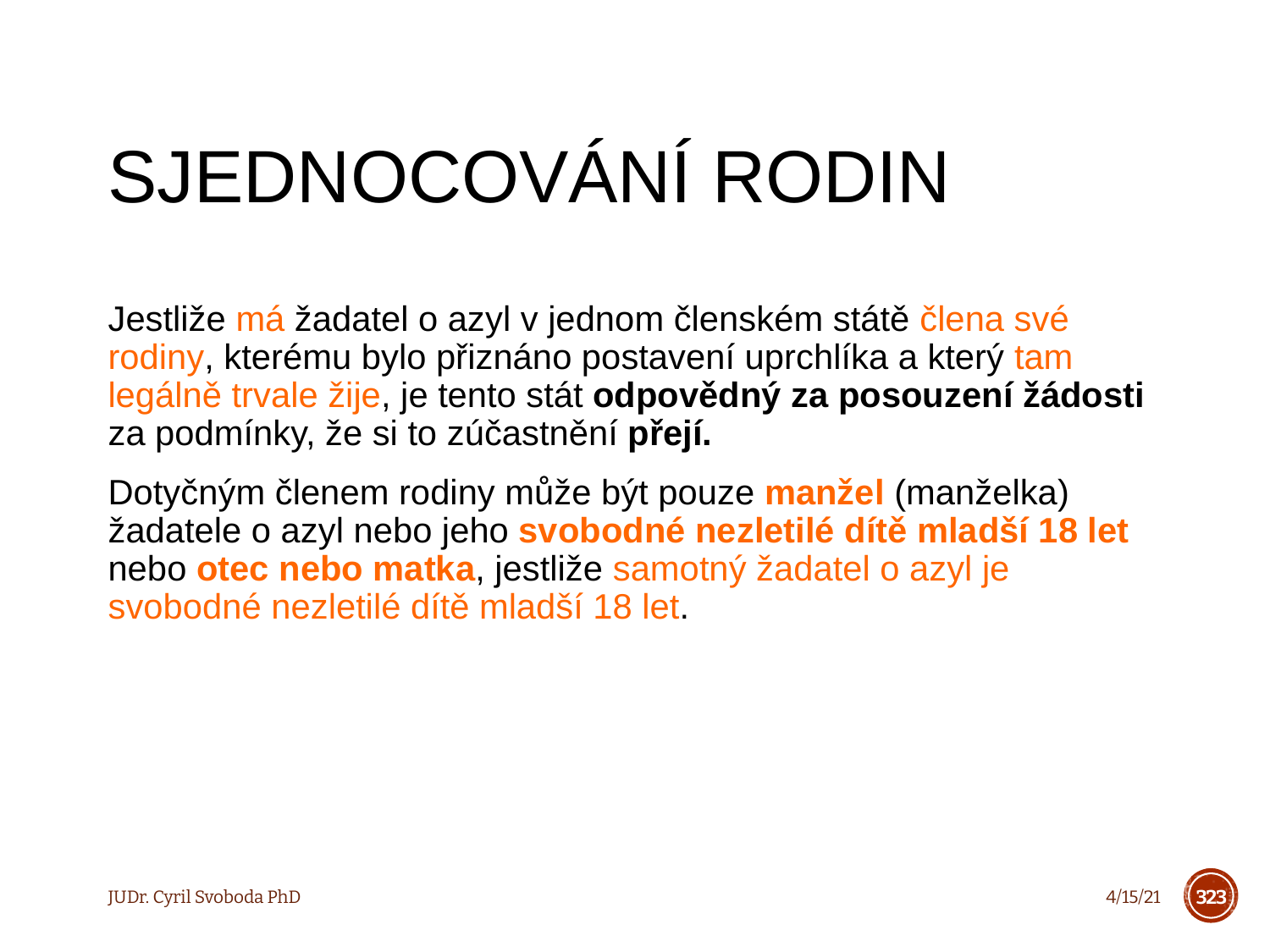

# Sjednocování rodin
Jestliže má žadatel o azyl v jednom členském státě člena své rodiny, kterému bylo přiznáno postavení uprchlíka a který tam legálně trvale žije, je tento stát odpovědný za posouzení žádosti za podmínky, že si to zúčastnění přejí.
Dotyčným členem rodiny může být pouze manžel (manželka) žadatele o azyl nebo jeho svobodné nezletilé dítě mladší 18 let nebo otec nebo matka, jestliže samotný žadatel o azyl je svobodné nezletilé dítě mladší 18 let.

JUDr. Cyril Svoboda PhD
4/15/21
323